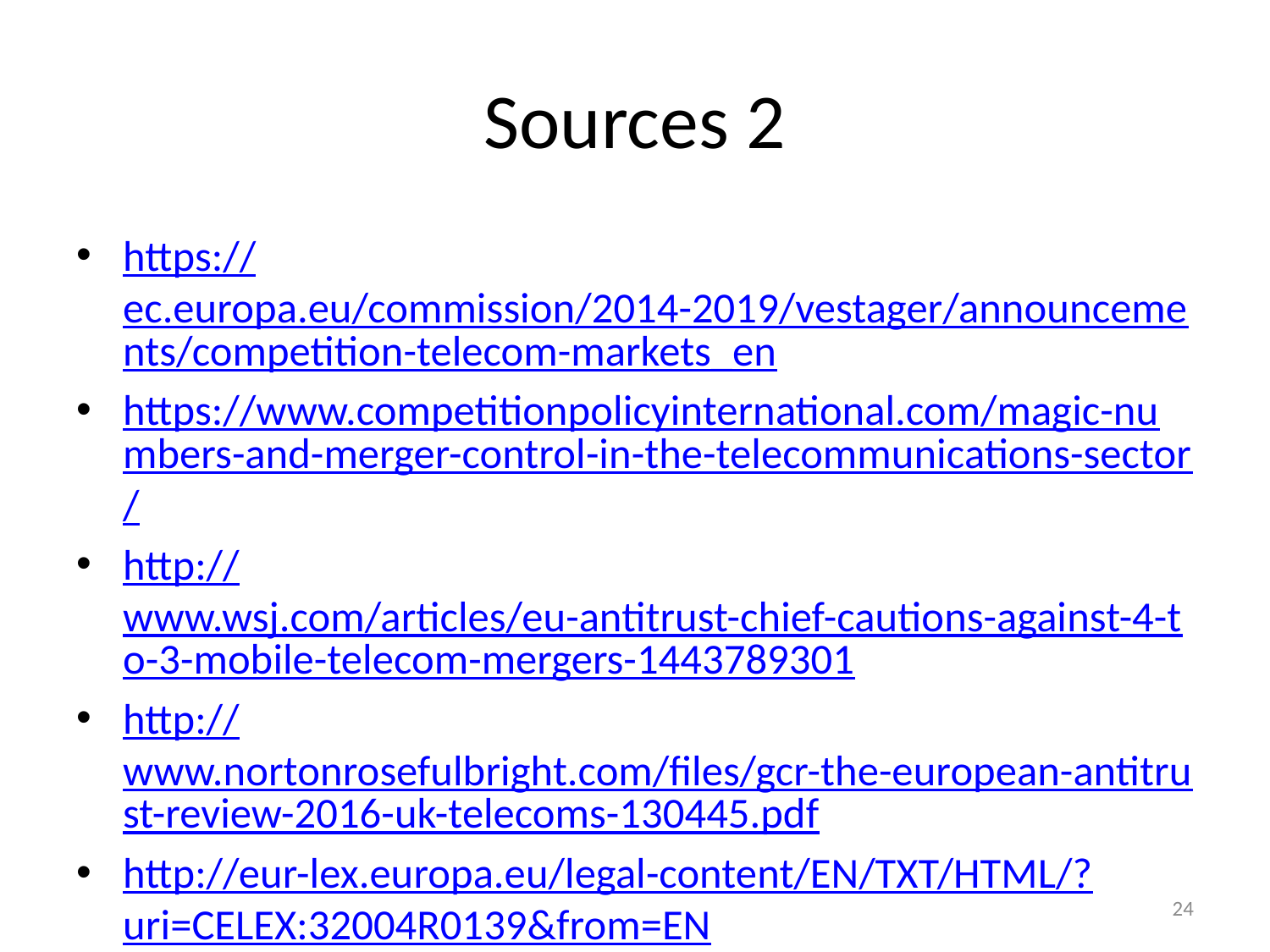

# Sources 2
https://ec.europa.eu/commission/2014-2019/vestager/announcements/competition-telecom-markets_en
https://www.competitionpolicyinternational.com/magic-numbers-and-merger-control-in-the-telecommunications-sector/
http://www.wsj.com/articles/eu-antitrust-chief-cautions-against-4-to-3-mobile-telecom-mergers-1443789301
http://www.nortonrosefulbright.com/files/gcr-the-european-antitrust-review-2016-uk-telecoms-130445.pdf
http://eur-lex.europa.eu/legal-content/EN/TXT/HTML/?uri=CELEX:32004R0139&from=EN
Draft BEREC Report on Oligopoly Analysis and Regulation

24